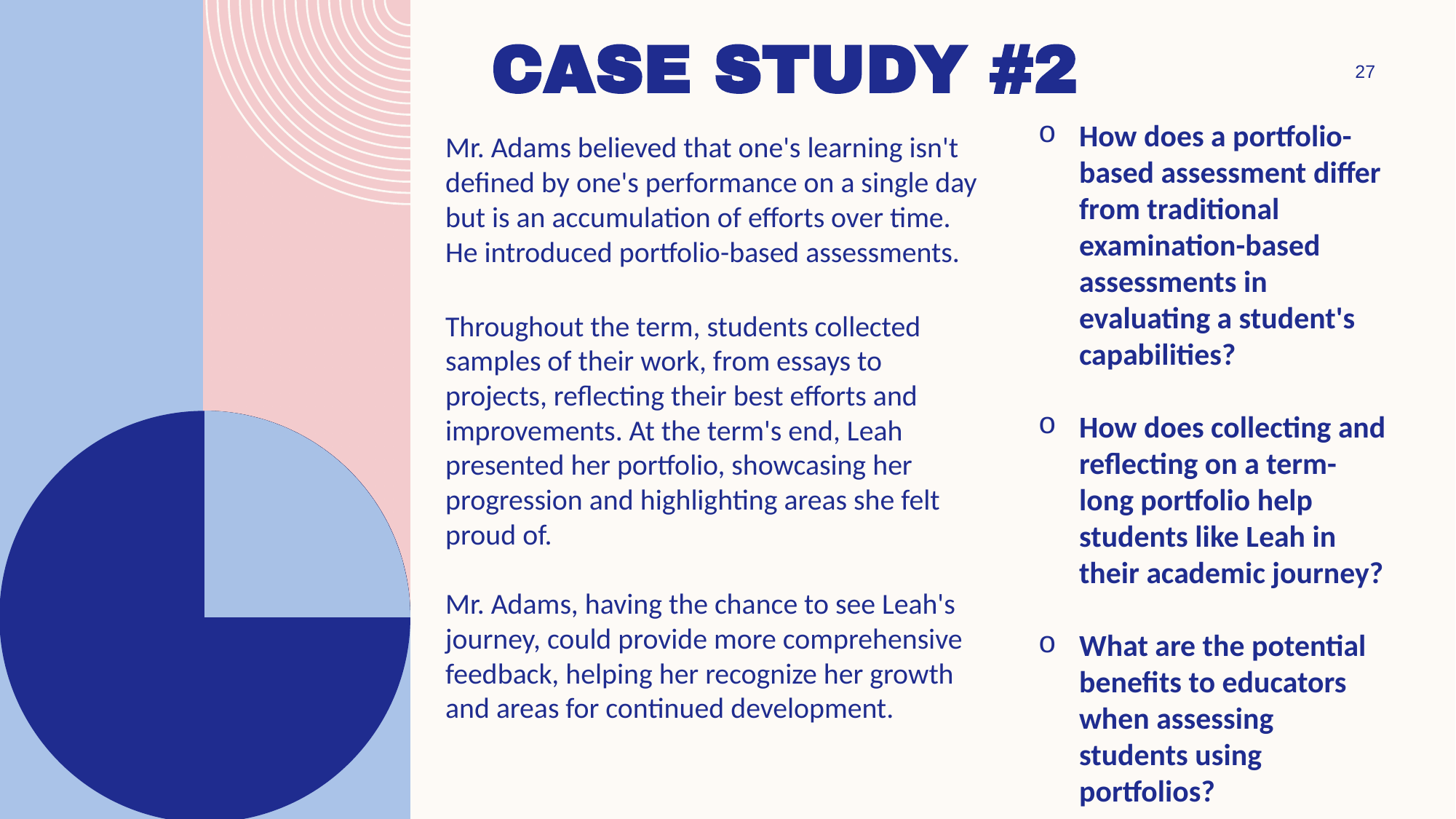

# CasE Study #2
27
How does a portfolio-based assessment differ from traditional examination-based assessments in evaluating a student's capabilities?
How does collecting and reflecting on a term-long portfolio help students like Leah in their academic journey?
What are the potential benefits to educators when assessing students using portfolios?

Mr. Adams believed that one's learning isn't defined by one's performance on a single day but is an accumulation of efforts over time. He introduced portfolio-based assessments.
Throughout the term, students collected samples of their work, from essays to projects, reflecting their best efforts and improvements. At the term's end, Leah presented her portfolio, showcasing her progression and highlighting areas she felt proud of.
Mr. Adams, having the chance to see Leah's journey, could provide more comprehensive feedback, helping her recognize her growth and areas for continued development.